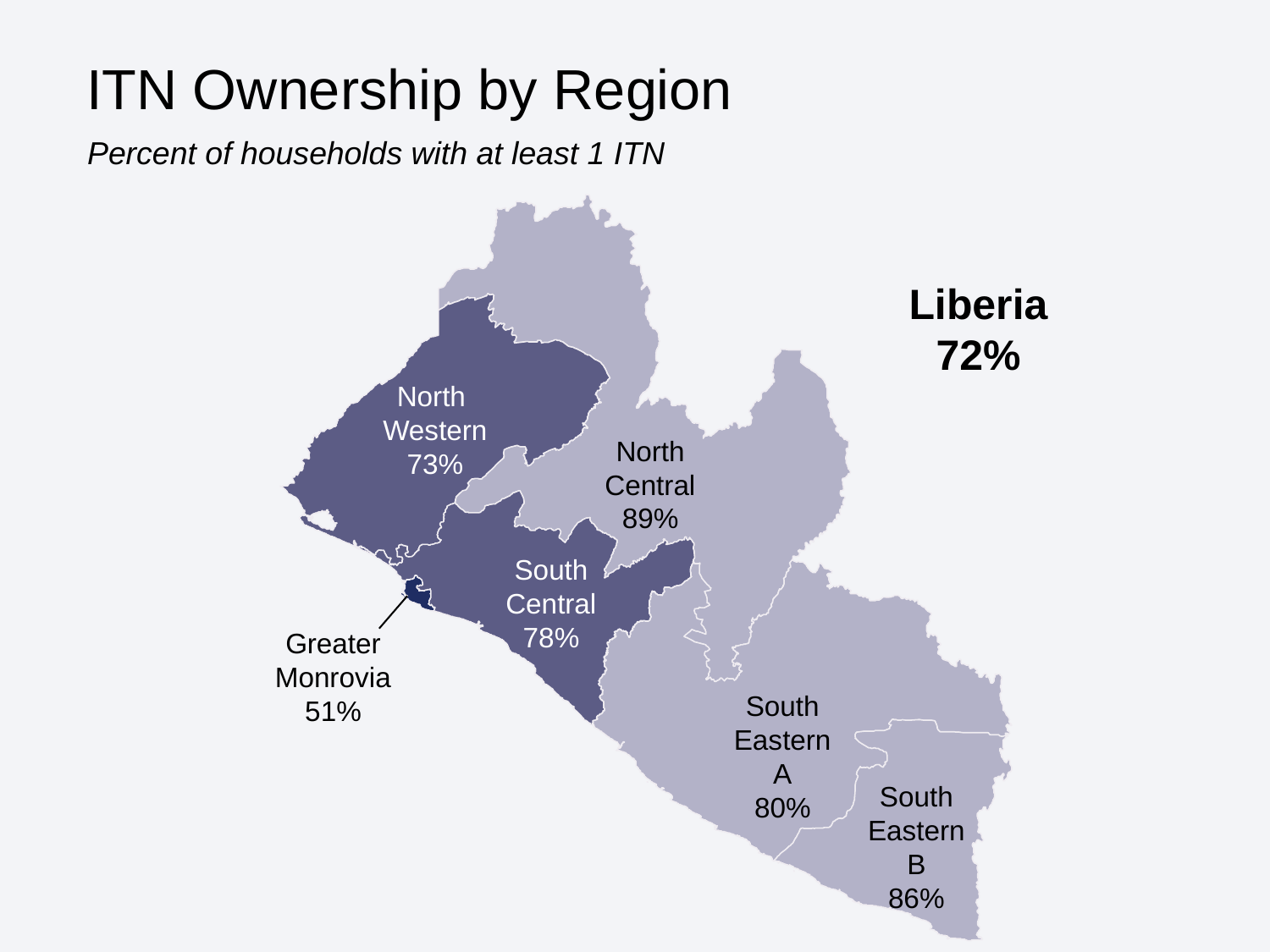

ITN Ownership by Region
Percent of households with at least 1 ITN

Liberia
72%
North
Western
73%
North Central
89%
South Central
78%
Greater Monrovia
51%
South Eastern A
80%
South Eastern B
86%